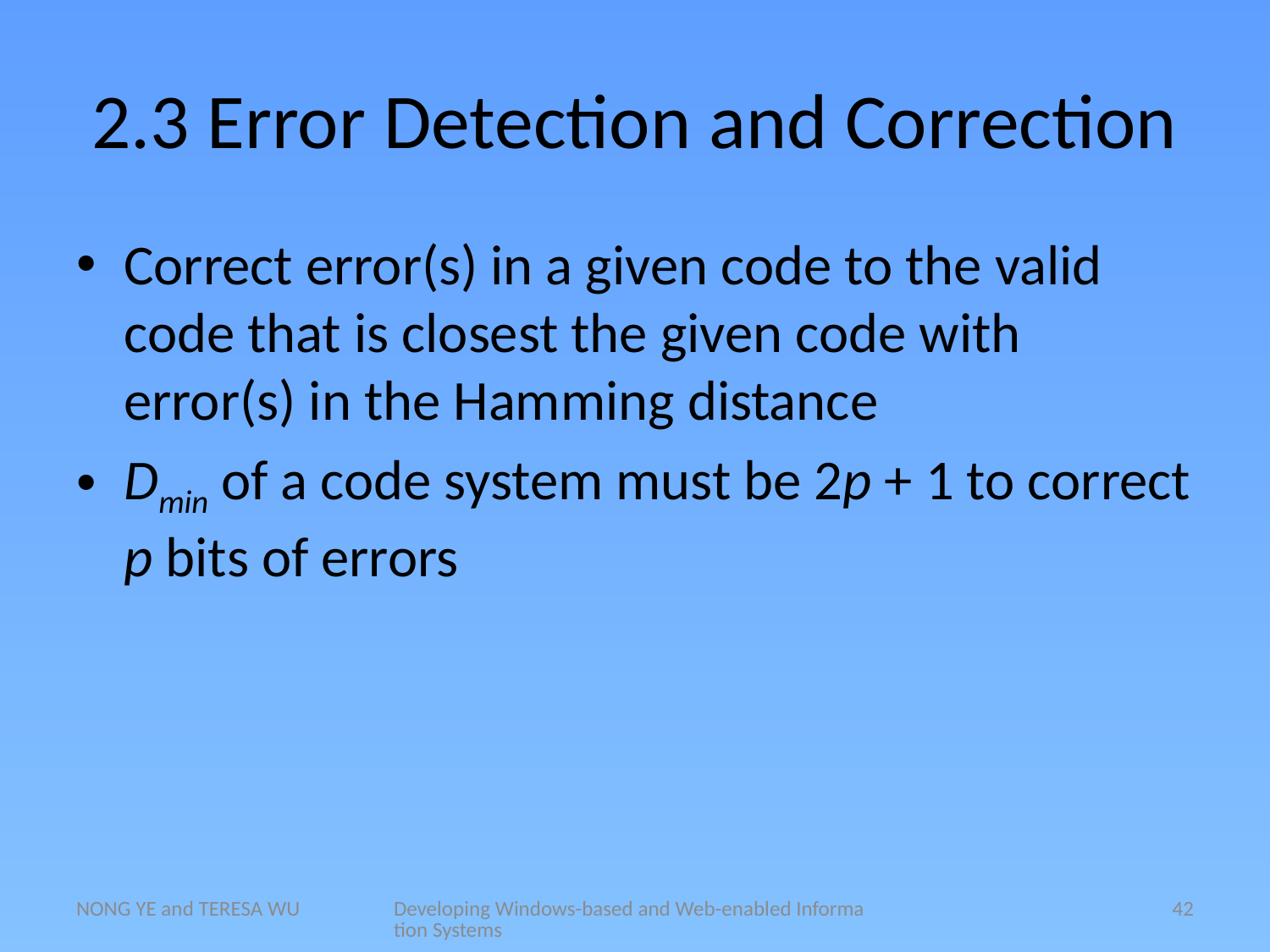

# 2.3 Error Detection and Correction
Correct error(s) in a given code to the valid code that is closest the given code with error(s) in the Hamming distance
Dmin of a code system must be 2p + 1 to correct p bits of errors
NONG YE and TERESA WU
Developing Windows-based and Web-enabled Information Systems
42